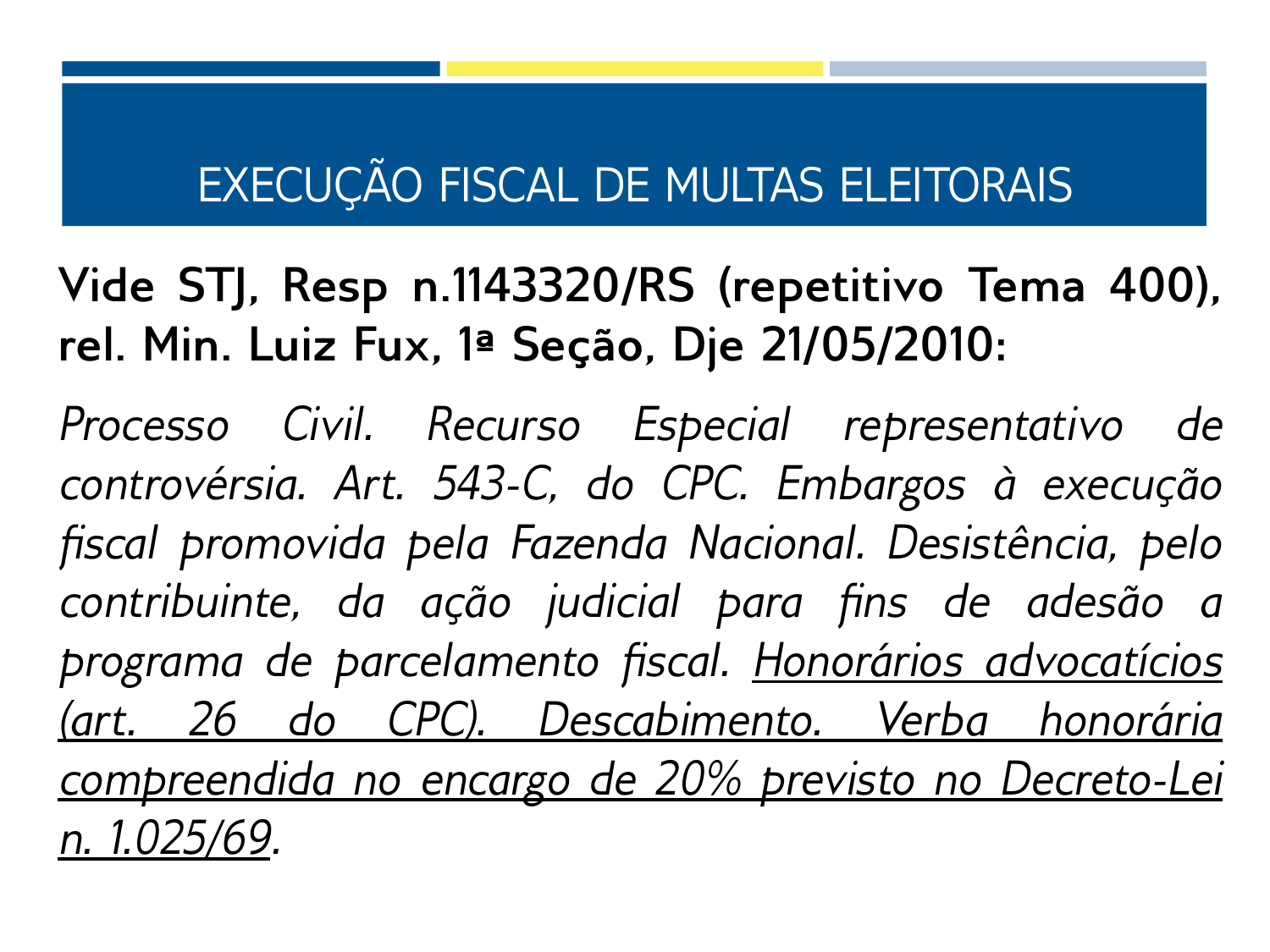

# EXECUÇÃO FISCAL DE MULTAS ELEITORAIS
Vide STJ, Resp n.1143320/RS (repetitivo Tema 400), rel. Min. Luiz Fux, 1ª Seção, Dje 21/05/2010:
Processo Civil. Recurso Especial representativo de controvérsia. Art. 543-C, do CPC. Embargos à execução fiscal promovida pela Fazenda Nacional. Desistência, pelo contribuinte, da ação judicial para fins de adesão a programa de parcelamento fiscal. Honorários advocatícios (art. 26 do CPC). Descabimento. Verba honorária compreendida no encargo de 20% previsto no Decreto-Lei n. 1.025/69.